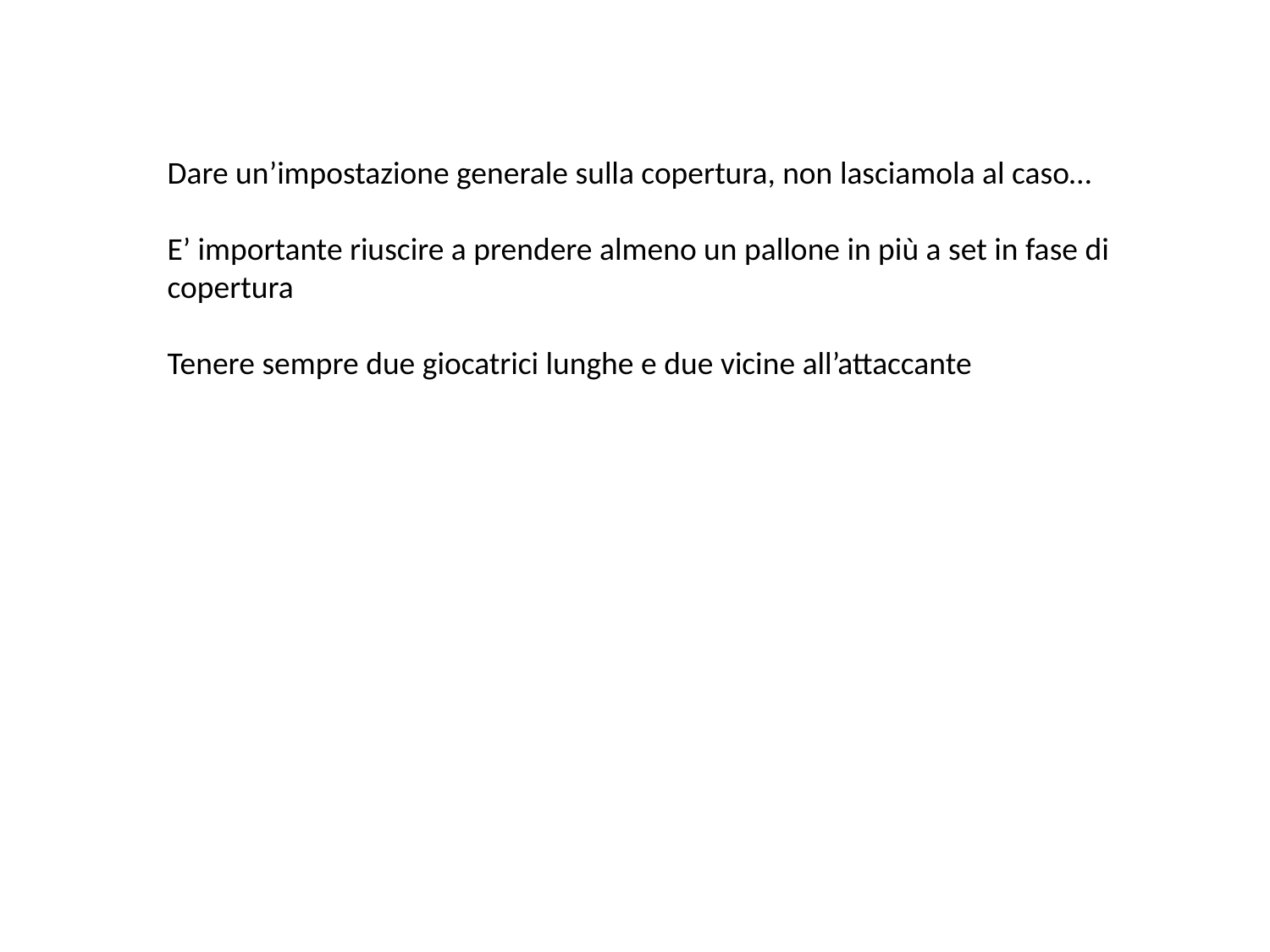

Dare un’impostazione generale sulla copertura, non lasciamola al caso…

E’ importante riuscire a prendere almeno un pallone in più a set in fase di copertura

Tenere sempre due giocatrici lunghe e due vicine all’attaccante